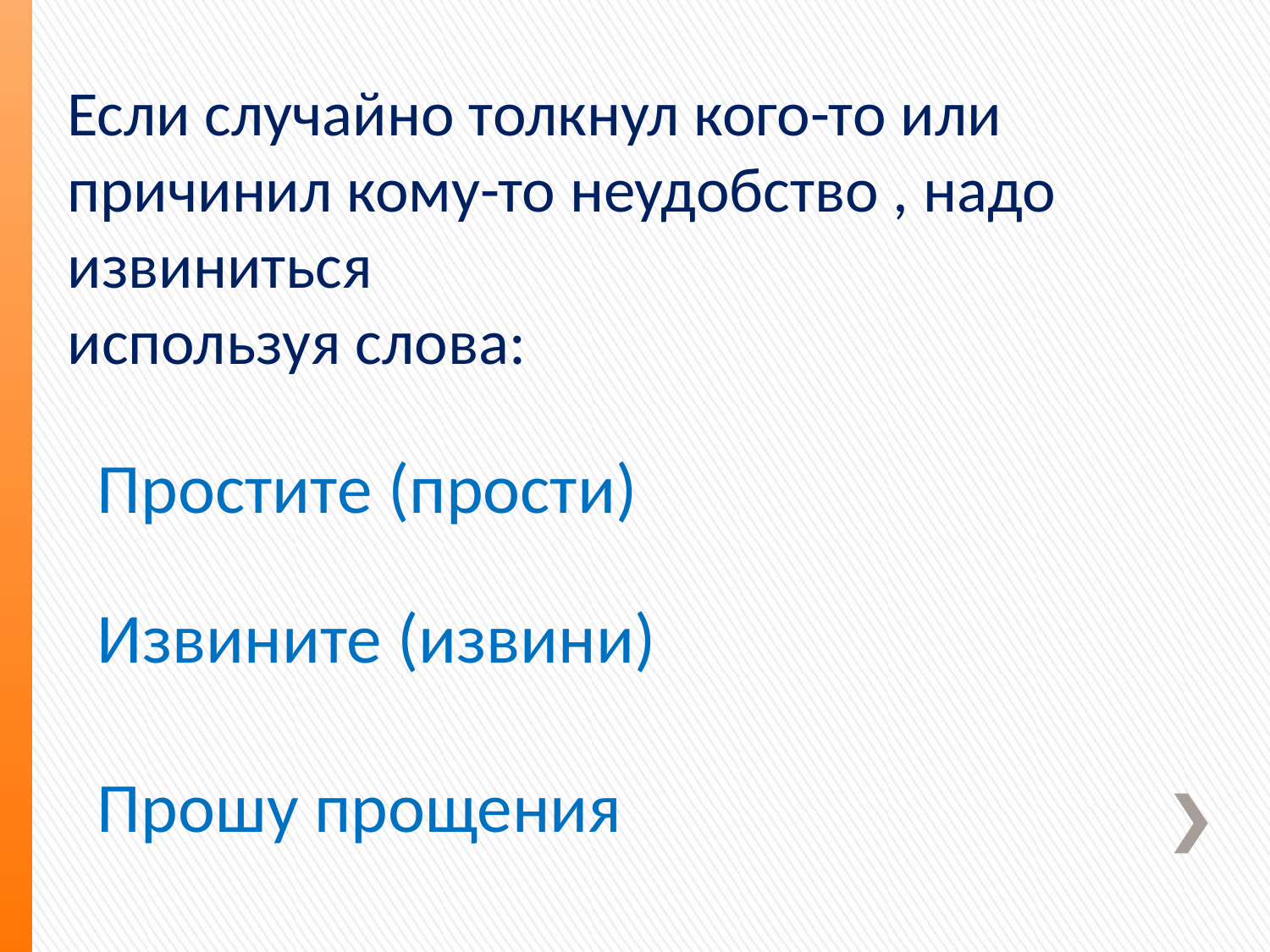

Если случайно толкнул кого-то или причинил кому-то неудобство , надо извиниться
используя слова:
Простите (прости)
Извините (извини)
Прошу прощения